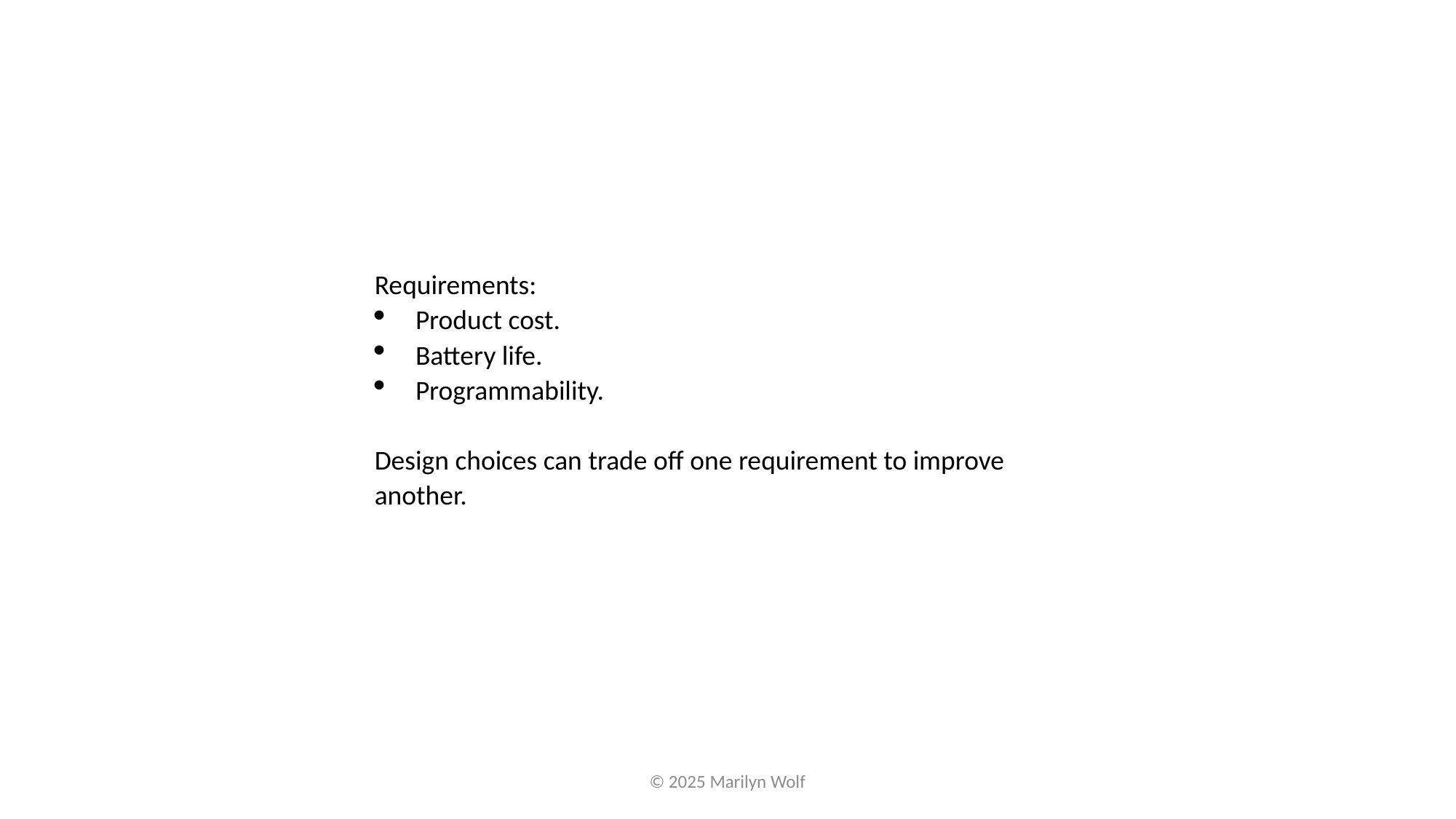

Requirements:
Product cost.
Battery life.
Programmability.

Design choices can trade off one requirement to improve another.
© 2025 Marilyn Wolf